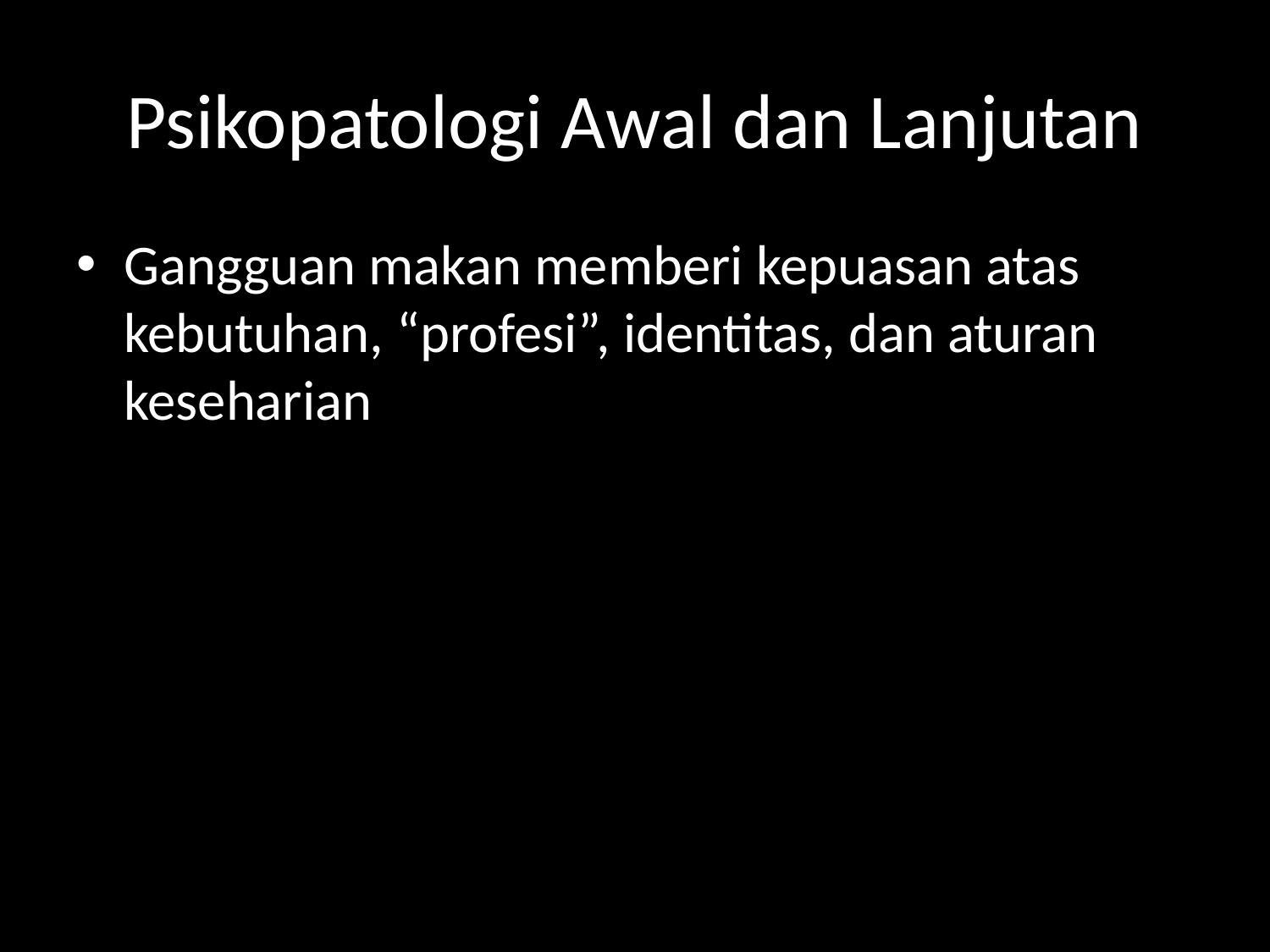

# Psikopatologi Awal dan Lanjutan
Gangguan makan memberi kepuasan atas kebutuhan, “profesi”, identitas, dan aturan keseharian